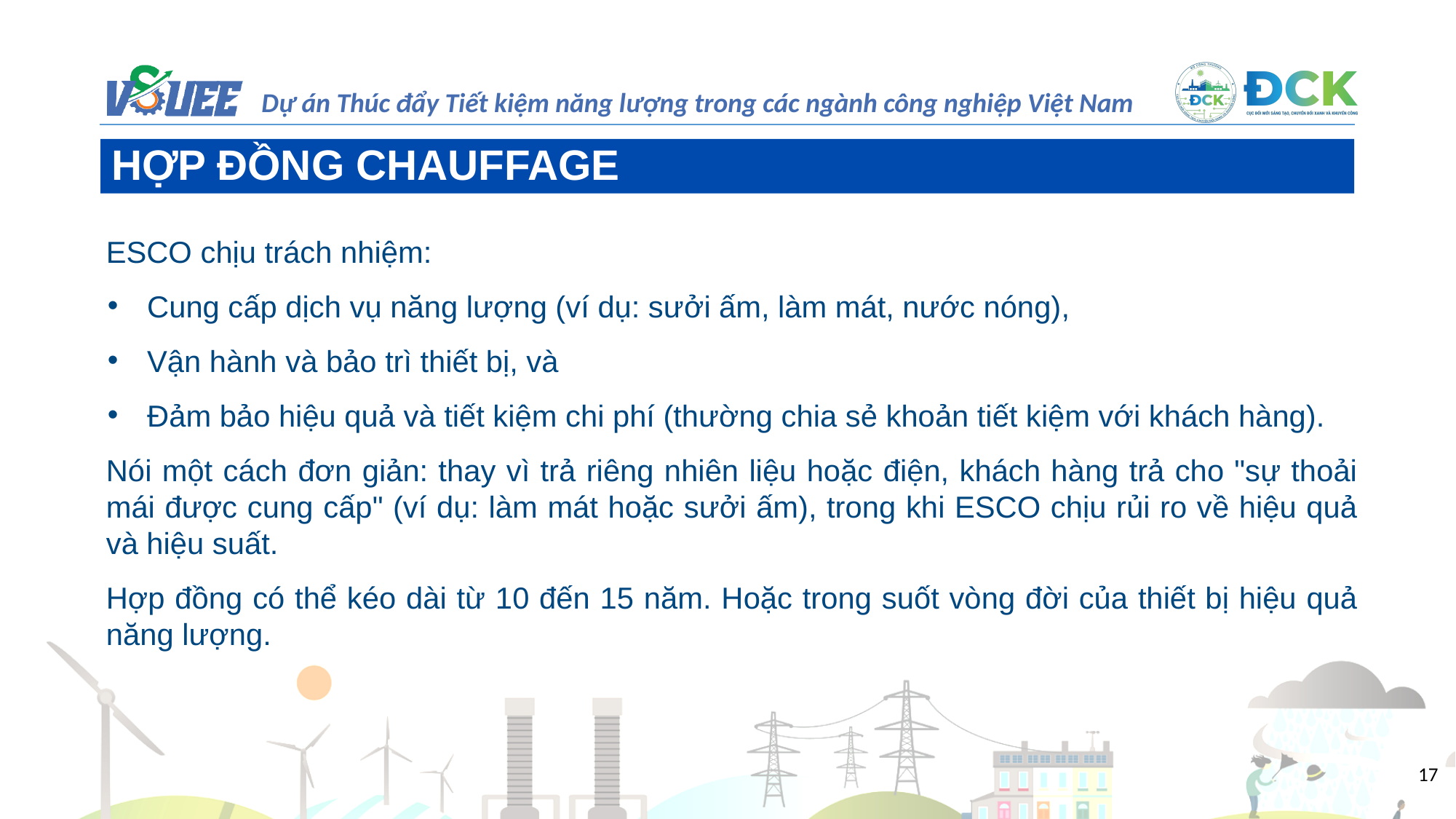

HỢP ĐỒNG CHAUFFAGE
ESCO chịu trách nhiệm:
Cung cấp dịch vụ năng lượng (ví dụ: sưởi ấm, làm mát, nước nóng),
Vận hành và bảo trì thiết bị, và
Đảm bảo hiệu quả và tiết kiệm chi phí (thường chia sẻ khoản tiết kiệm với khách hàng).
Nói một cách đơn giản: thay vì trả riêng nhiên liệu hoặc điện, khách hàng trả cho "sự thoải mái được cung cấp" (ví dụ: làm mát hoặc sưởi ấm), trong khi ESCO chịu rủi ro về hiệu quả và hiệu suất.
Hợp đồng có thể kéo dài từ 10 đến 15 năm. Hoặc trong suốt vòng đời của thiết bị hiệu quả năng lượng.
17